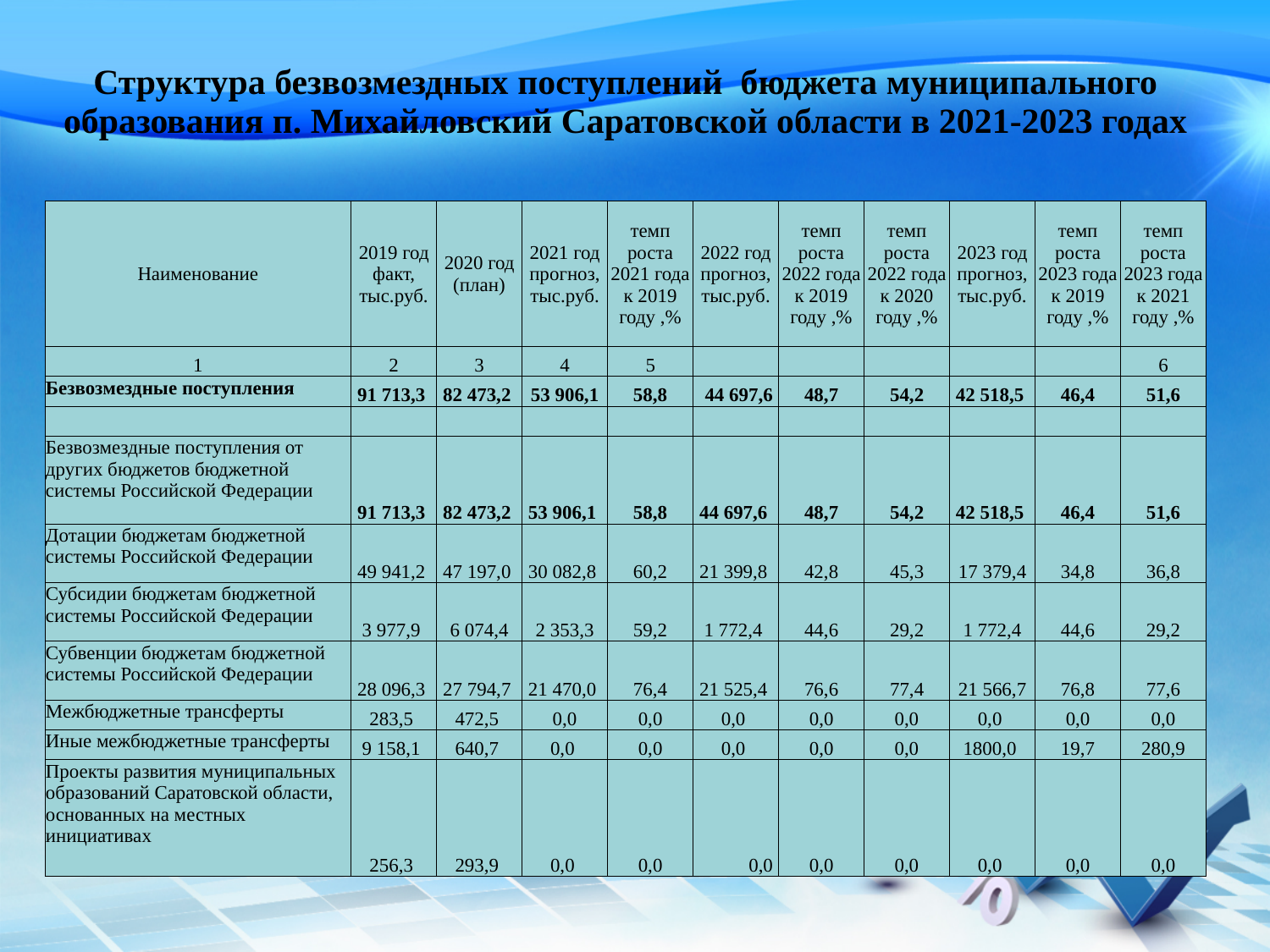

| Структура безвозмездных поступлений бюджета муниципального образования п. Михайловский Саратовской области в 2021-2023 годах |  |  |  |  |  |  |  |  |  |  |
| --- | --- | --- | --- | --- | --- | --- | --- | --- | --- | --- |
|  |  |  |  |  |  |  |  |  |  |  |
| Наименование | 2019 год факт, тыс.руб. | 2020 год (план) | 2021 год прогноз, тыс.руб. | темп роста 2021 года к 2019 году ,% | 2022 год прогноз, тыс.руб. | темп роста 2022 года к 2019 году ,% | темп роста 2022 года к 2020 году ,% | 2023 год прогноз, тыс.руб. | темп роста 2023 года к 2019 году ,% | темп роста 2023 года к 2021 году ,% |
| 1 | 2 | 3 | 4 | 5 |  |  |  |  |  | 6 |
| Безвозмездные поступления | 91 713,3 | 82 473,2 | 53 906,1 | 58,8 | 44 697,6 | 48,7 | 54,2 | 42 518,5 | 46,4 | 51,6 |
|  |  |  |  |  |  |  |  |  |  |  |
| Безвозмездные поступления от других бюджетов бюджетной системы Российской Федерации | 91 713,3 | 82 473,2 | 53 906,1 | 58,8 | 44 697,6 | 48,7 | 54,2 | 42 518,5 | 46,4 | 51,6 |
| Дотации бюджетам бюджетной системы Российской Федерации | 49 941,2 | 47 197,0 | 30 082,8 | 60,2 | 21 399,8 | 42,8 | 45,3 | 17 379,4 | 34,8 | 36,8 |
| Субсидии бюджетам бюджетной системы Российской Федерации | 3 977,9 | 6 074,4 | 2 353,3 | 59,2 | 1 772,4 | 44,6 | 29,2 | 1 772,4 | 44,6 | 29,2 |
| Субвенции бюджетам бюджетной системы Российской Федерации | 28 096,3 | 27 794,7 | 21 470,0 | 76,4 | 21 525,4 | 76,6 | 77,4 | 21 566,7 | 76,8 | 77,6 |
| Межбюджетные трансферты | 283,5 | 472,5 | 0,0 | 0,0 | 0,0 | 0,0 | 0,0 | 0,0 | 0,0 | 0,0 |
| Иные межбюджетные трансферты | 9 158,1 | 640,7 | 0,0 | 0,0 | 0,0 | 0,0 | 0,0 | 1800,0 | 19,7 | 280,9 |
| Проекты развития муниципальных образований Саратовской области, основанных на местных инициативах | 256,3 | 293,9 | 0,0 | 0,0 | 0,0 | 0,0 | 0,0 | 0,0 | 0,0 | 0,0 |